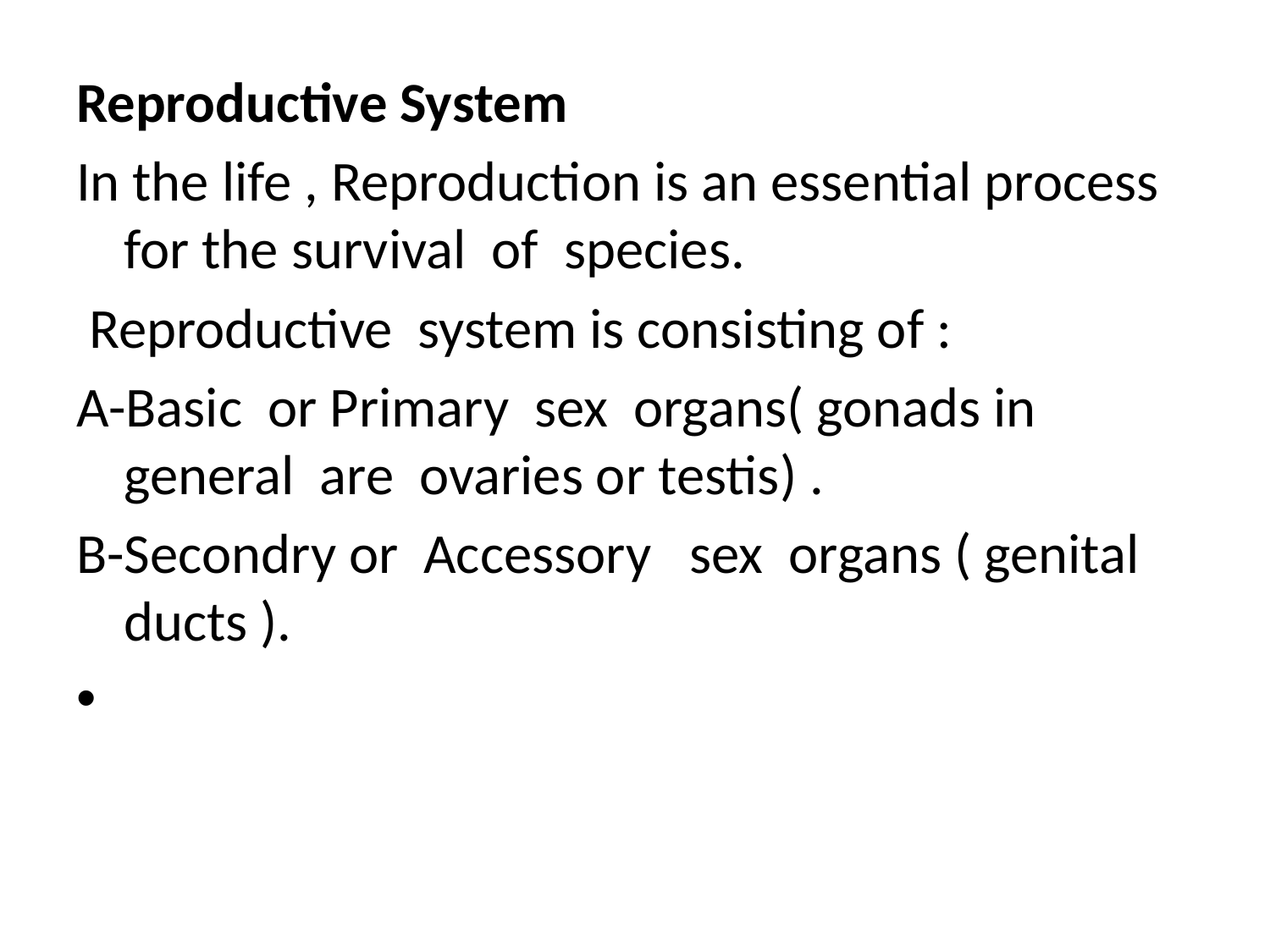

#
Reproductive System
In the life , Reproduction is an essential process for the survival  of  species.
 Reproductive  system is consisting of :
A-Basic  or Primary  sex  organs( gonads in general  are  ovaries or testis) .
B-Secondry or  Accessory   sex  organs ( genital  ducts ).